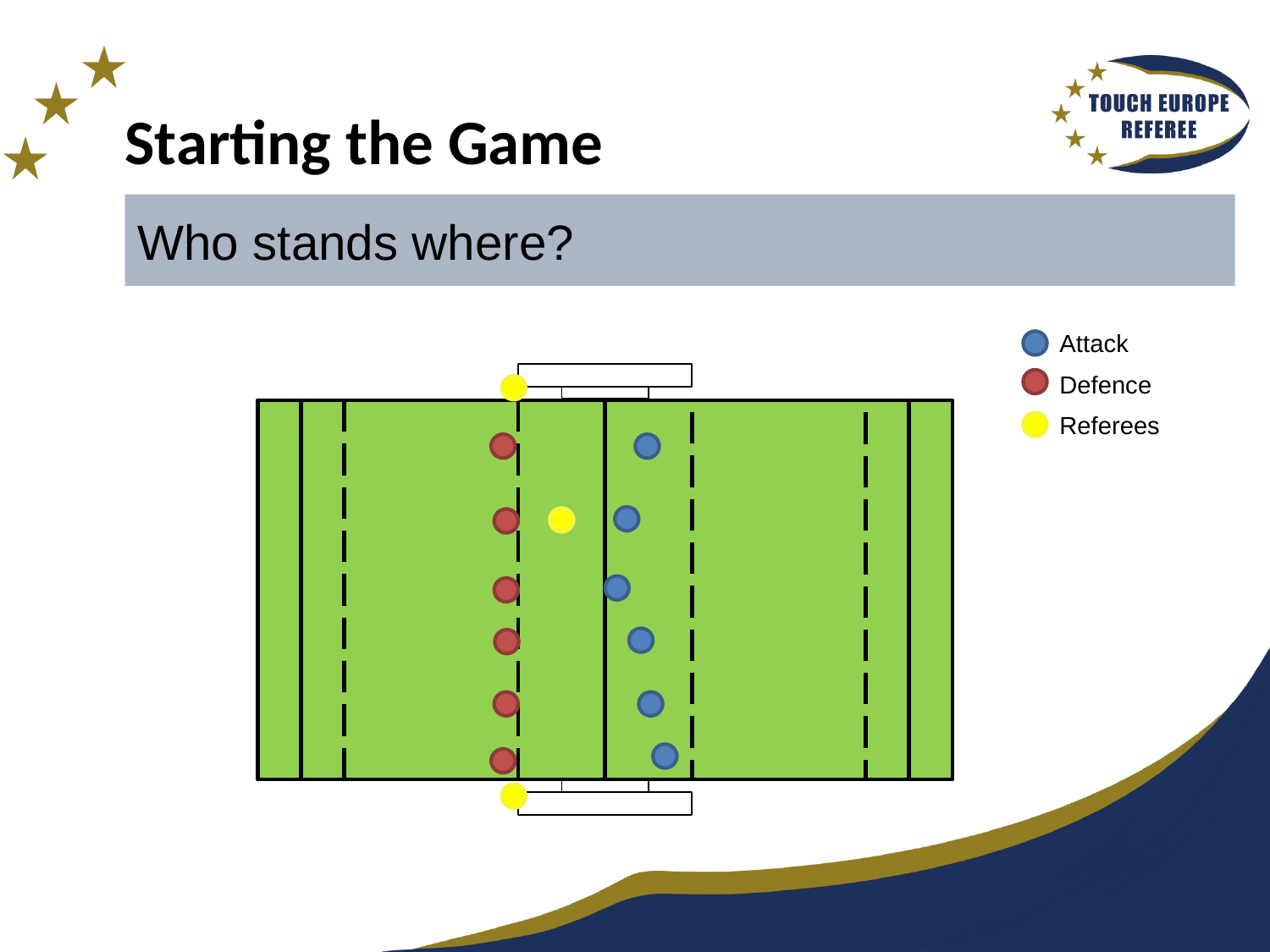

# Starting the Game
Who stands where?
Attack

Defence

Referees